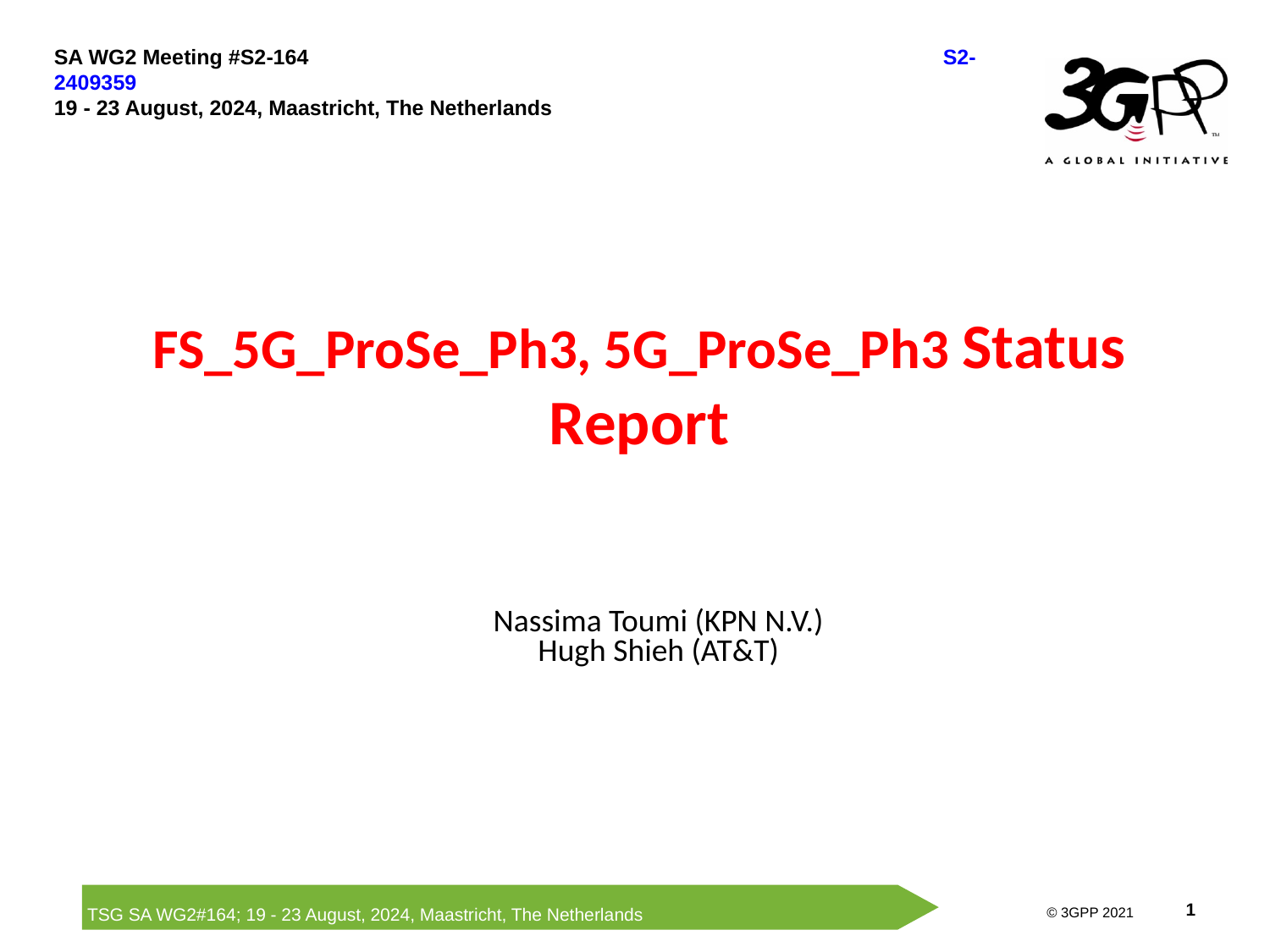

# FS_5G_ProSe_Ph3, 5G_ProSe_Ph3 Status Report

Nassima Toumi (KPN N.V.)
Hugh Shieh (AT&T)